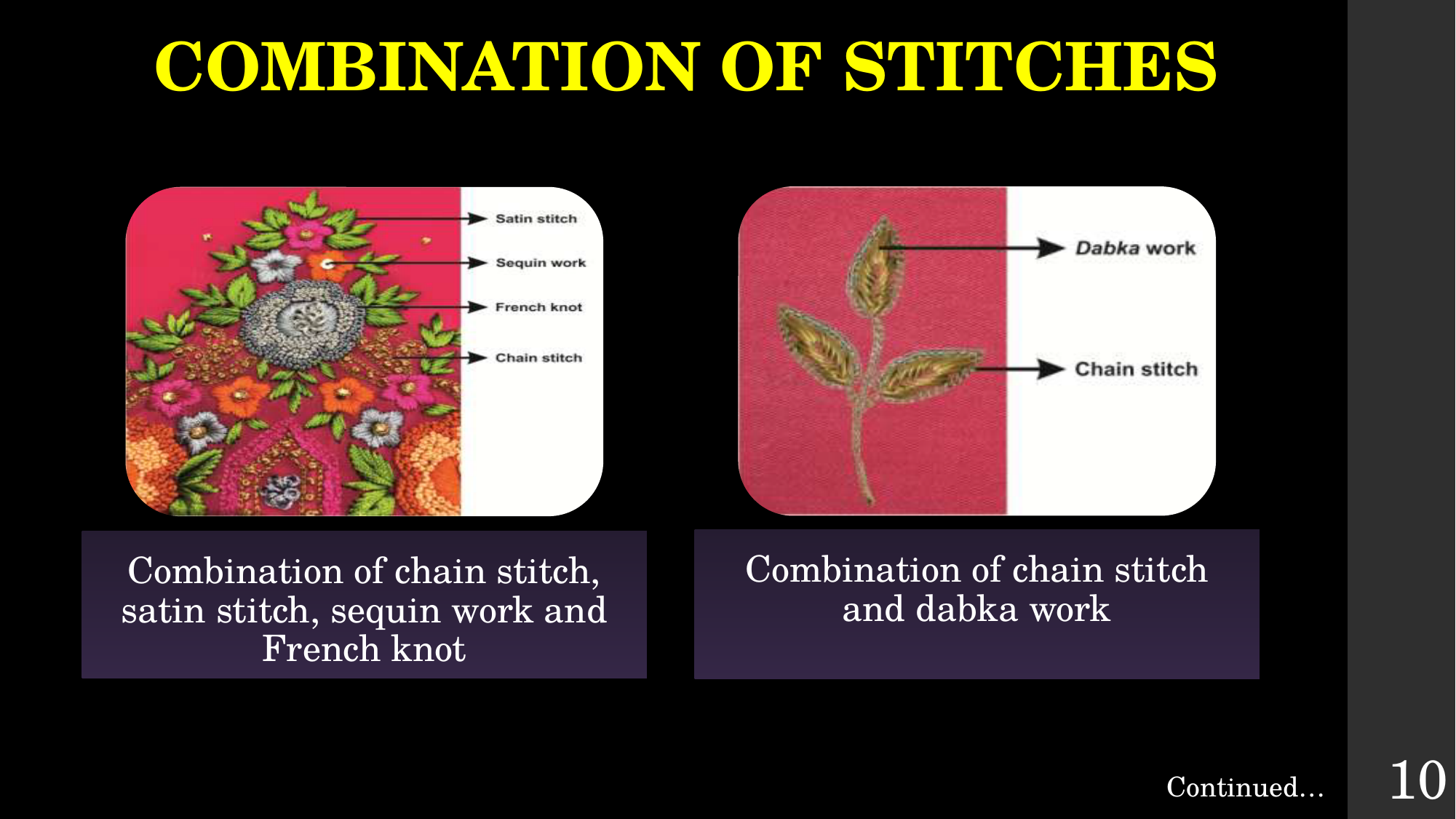

# COMBINATION OF STITCHES
Combination of chain stitch, satin stitch, sequin work and French knot
Combination of chain stitch and dabka work
10
Continued…